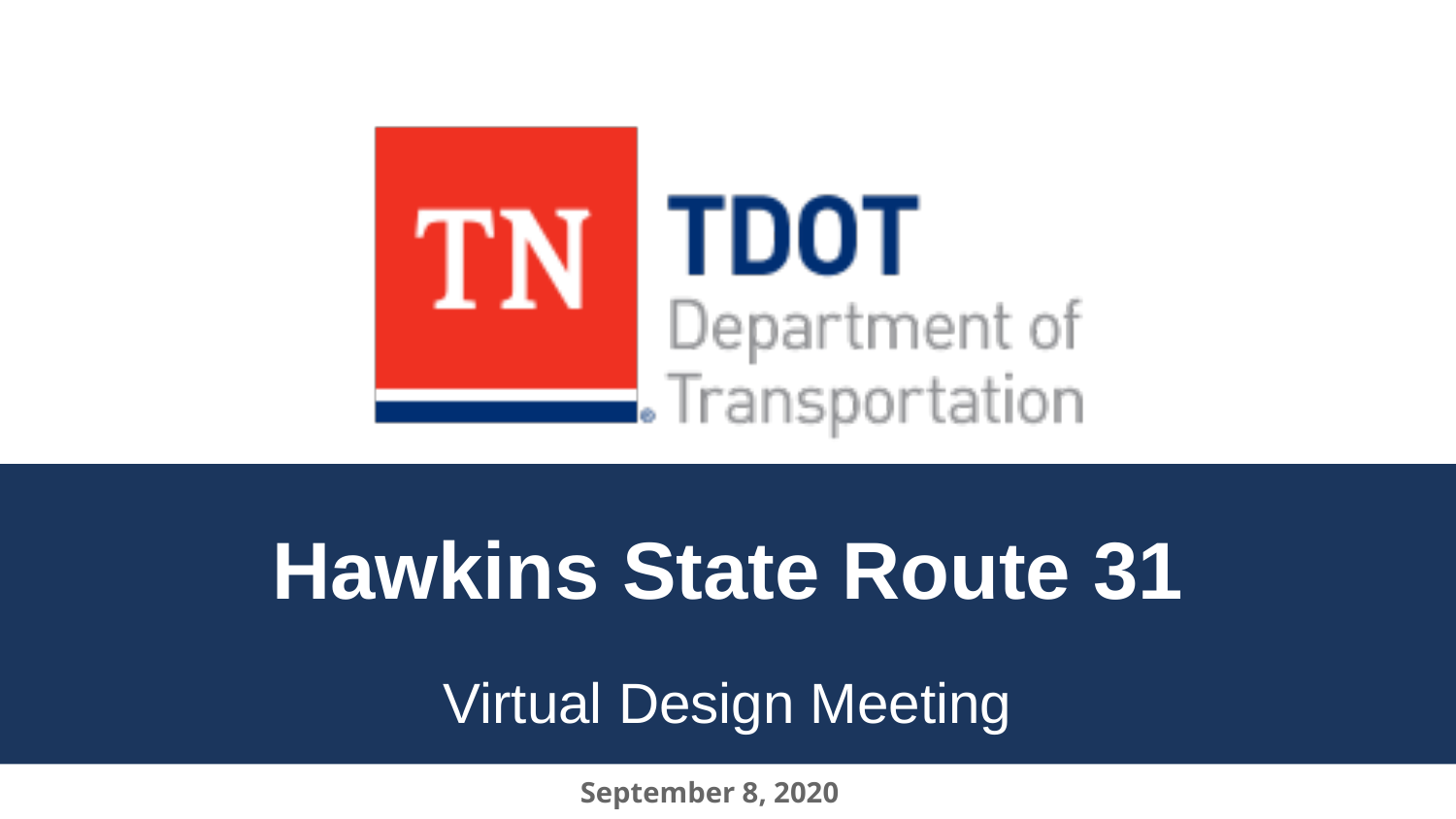

# Hawkins State Route 31
Virtual Design Meeting
September 8, 2020